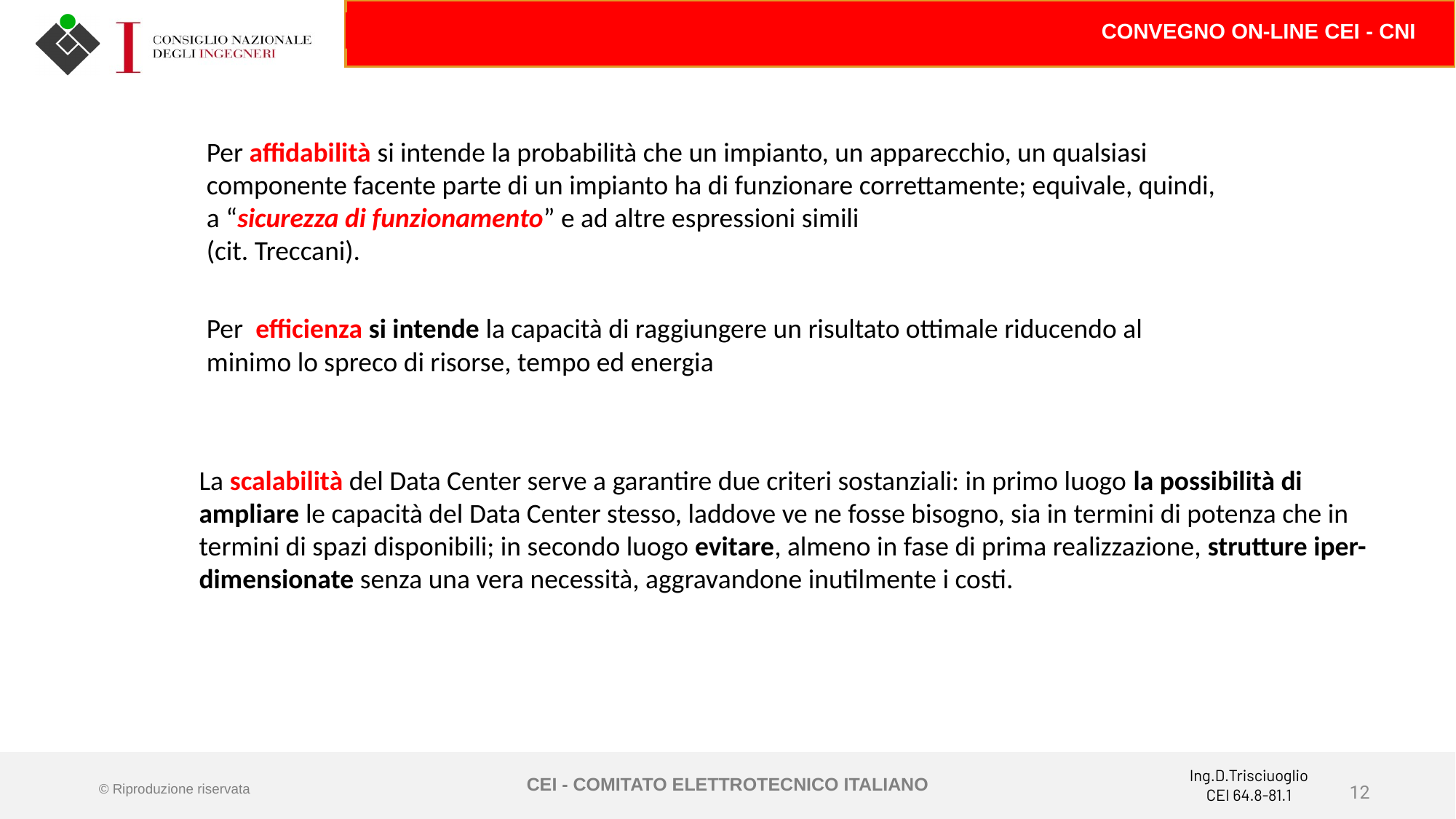

Per affidabilità si intende la probabilità che un impianto, un apparecchio, un qualsiasi componente facente parte di un impianto ha di funzionare correttamente; equivale, quindi, a “sicurezza di funzionamento” e ad altre espressioni simili
(cit. Treccani).
Per  efficienza si intende la capacità di raggiungere un risultato ottimale riducendo al minimo lo spreco di risorse, tempo ed energia
La scalabilità del Data Center serve a garantire due criteri sostanziali: in primo luogo la possibilità di ampliare le capacità del Data Center stesso, laddove ve ne fosse bisogno, sia in termini di potenza che in termini di spazi disponibili; in secondo luogo evitare, almeno in fase di prima realizzazione, strutture iper-dimensionate senza una vera necessità, aggravandone inutilmente i costi.
Ing.D.Trisciuoglio
CEI 64.8-81.1